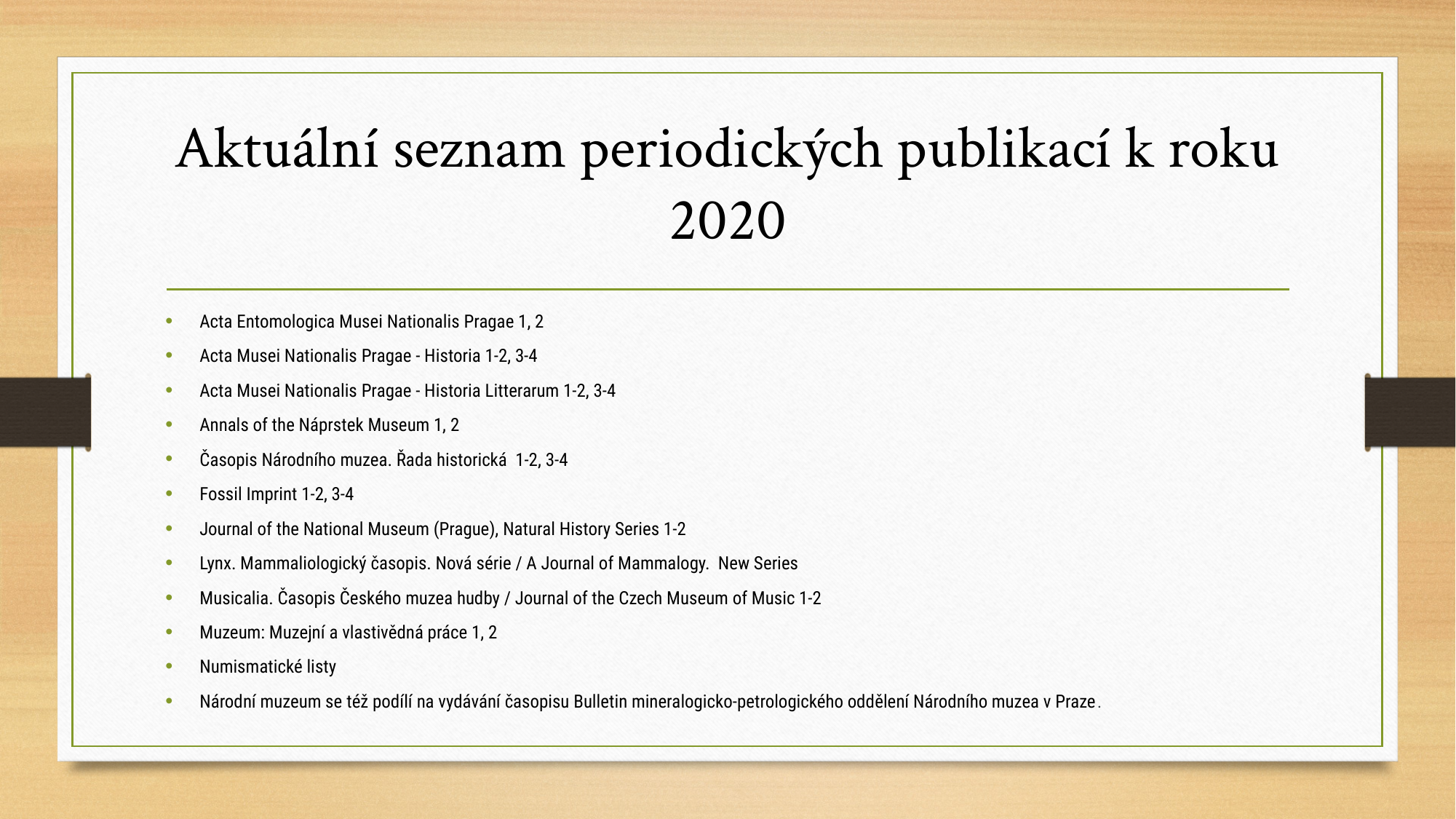

# Aktuální seznam periodických publikací k roku 2020
Acta Entomologica Musei Nationalis Pragae 1, 2
Acta Musei Nationalis Pragae - Historia 1-2, 3-4
Acta Musei Nationalis Pragae - Historia Litterarum 1-2, 3-4
Annals of the Náprstek Museum 1, 2
Časopis Národního muzea. Řada historická  1-2, 3-4
Fossil Imprint 1-2, 3-4
Journal of the National Museum (Prague), Natural History Series 1-2
Lynx. Mammaliologický časopis. Nová série / A Journal of Mammalogy.  New Series
Musicalia. Časopis Českého muzea hudby / Journal of the Czech Museum of Music 1-2
Muzeum: Muzejní a vlastivědná práce 1, 2
Numismatické listy
Národní muzeum se též podílí na vydávání časopisu Bulletin mineralogicko-petrologického oddělení Národního muzea v Praze.